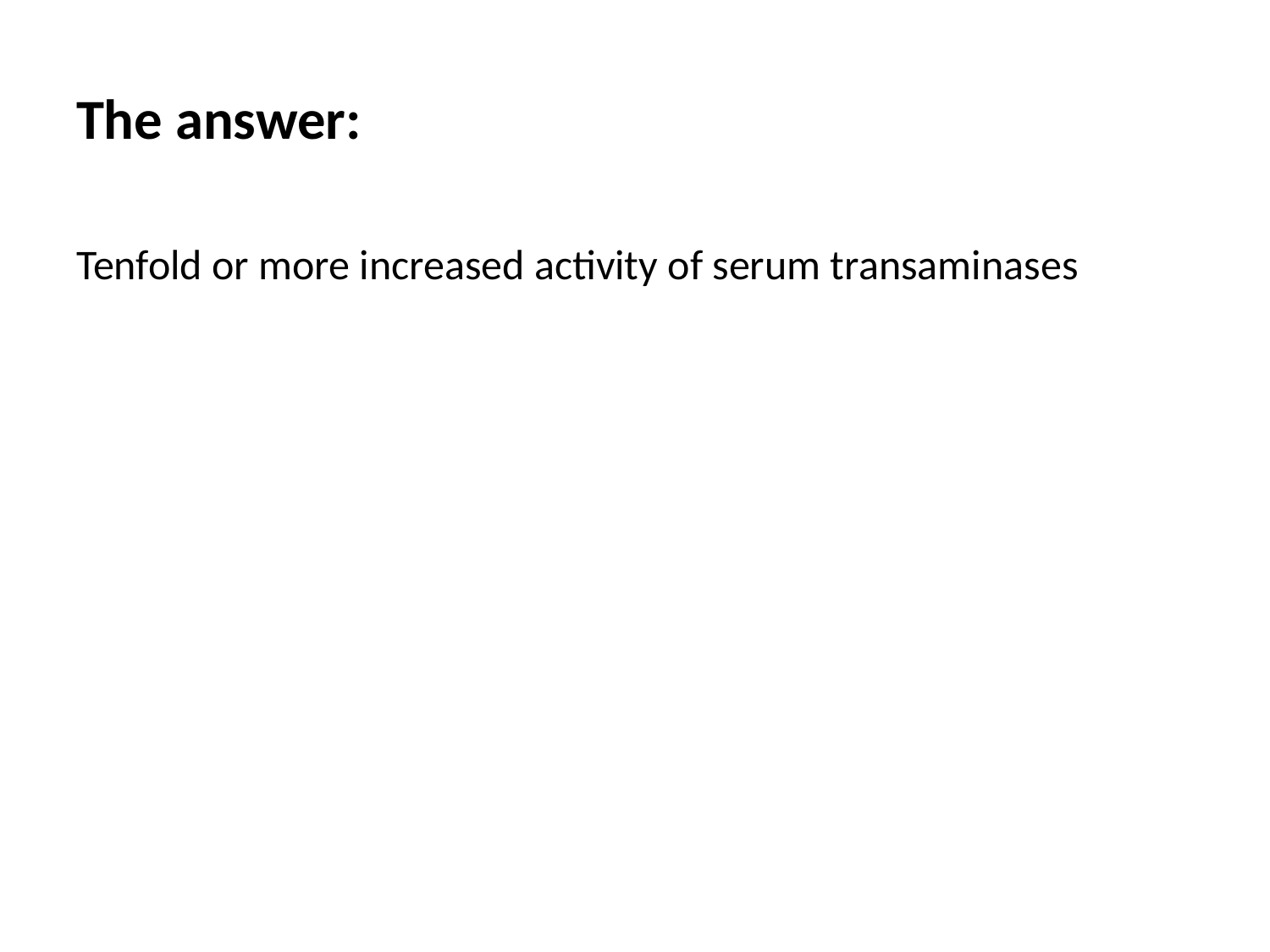

The answer:

Tenfold or more increased activity of serum transaminases